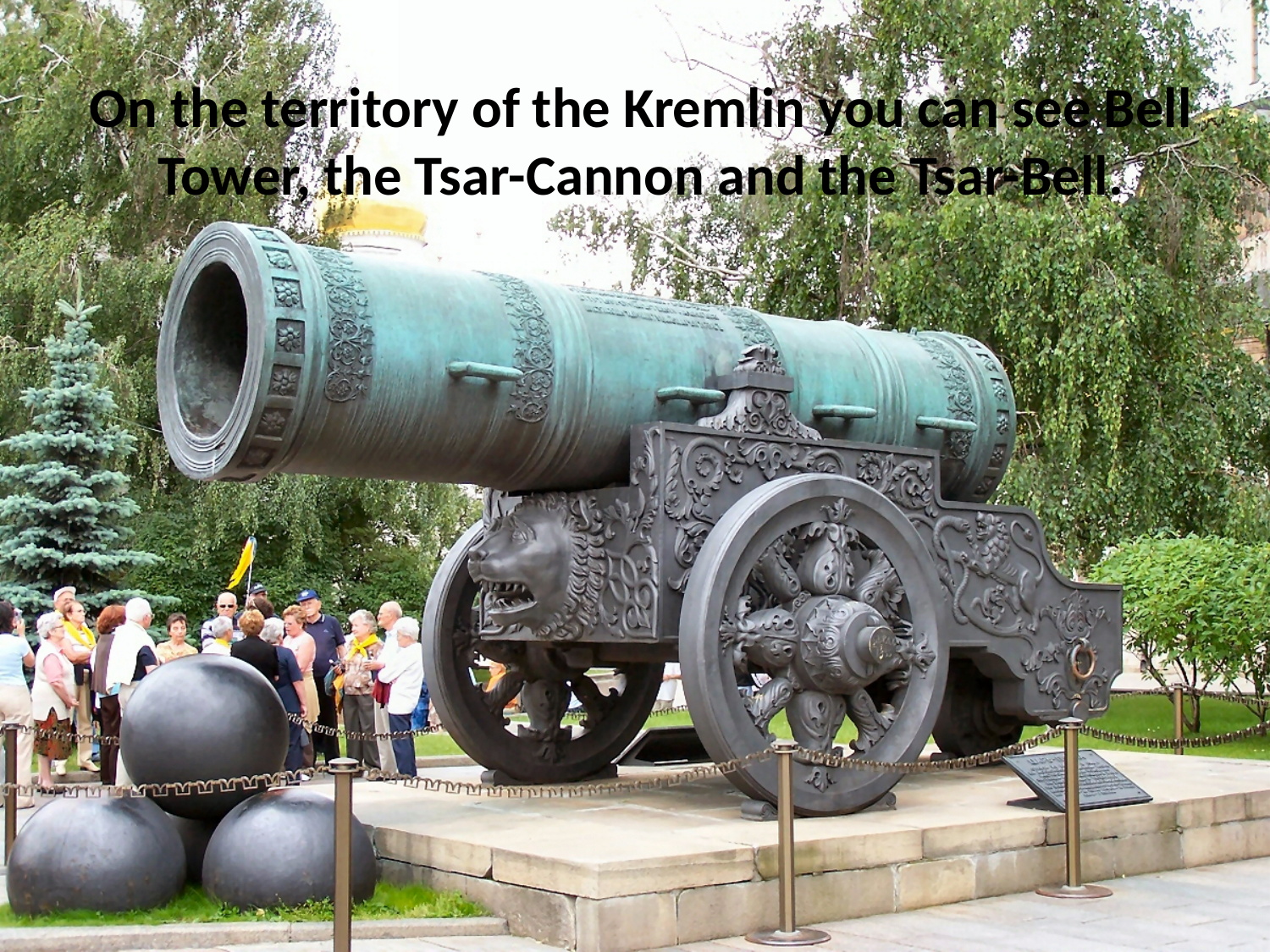

# On the territory of the Kremlin you can see Bell Tower, the Tsar-Cannon and the Tsar-Bell.